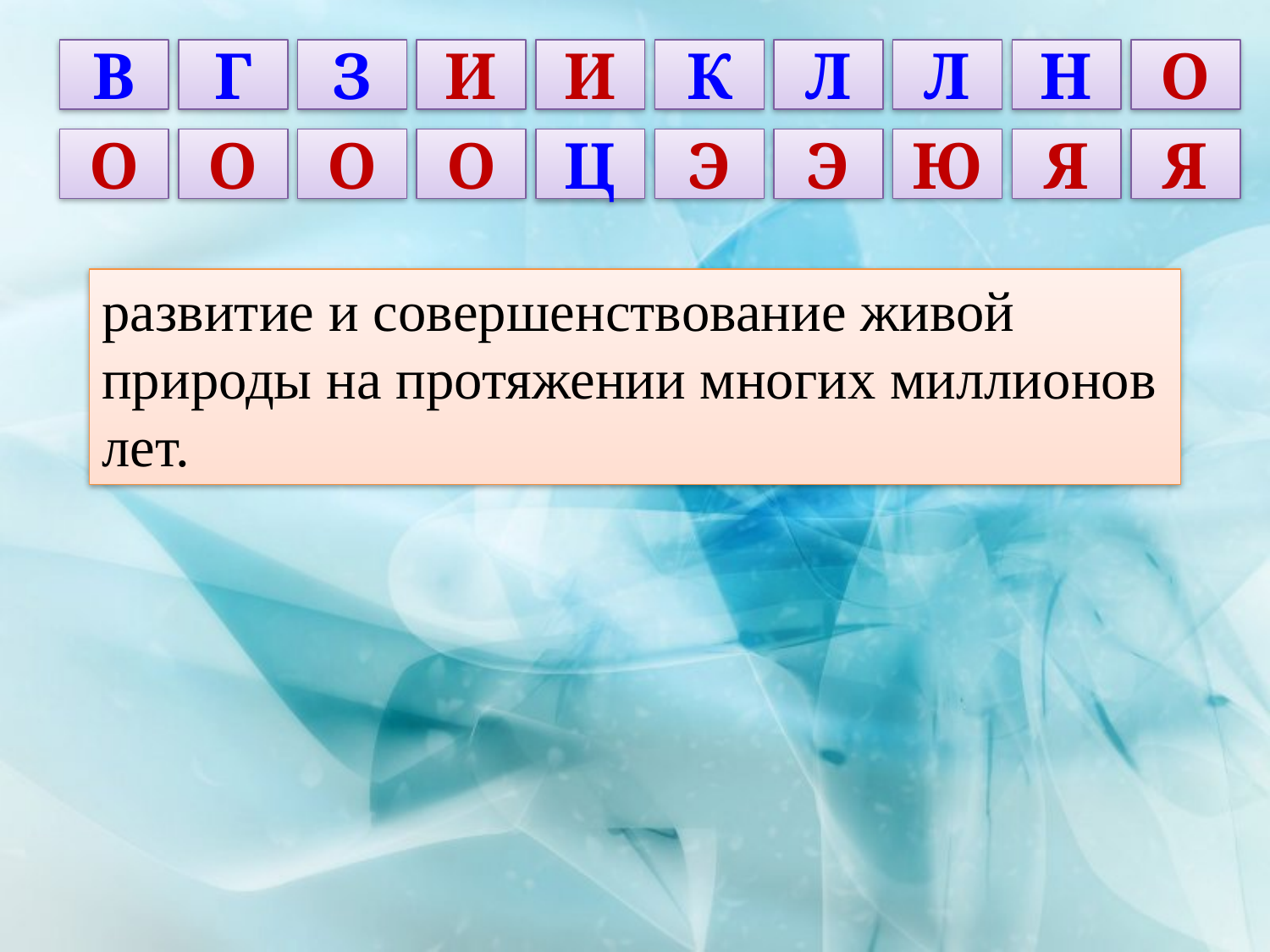

В
Г
З
И
И
К
Л
Л
Н
О
О
О
О
О
Ц
Э
Э
Ю
Я
Я
развитие и совершенствование живой природы на протяжении многих миллионов лет.